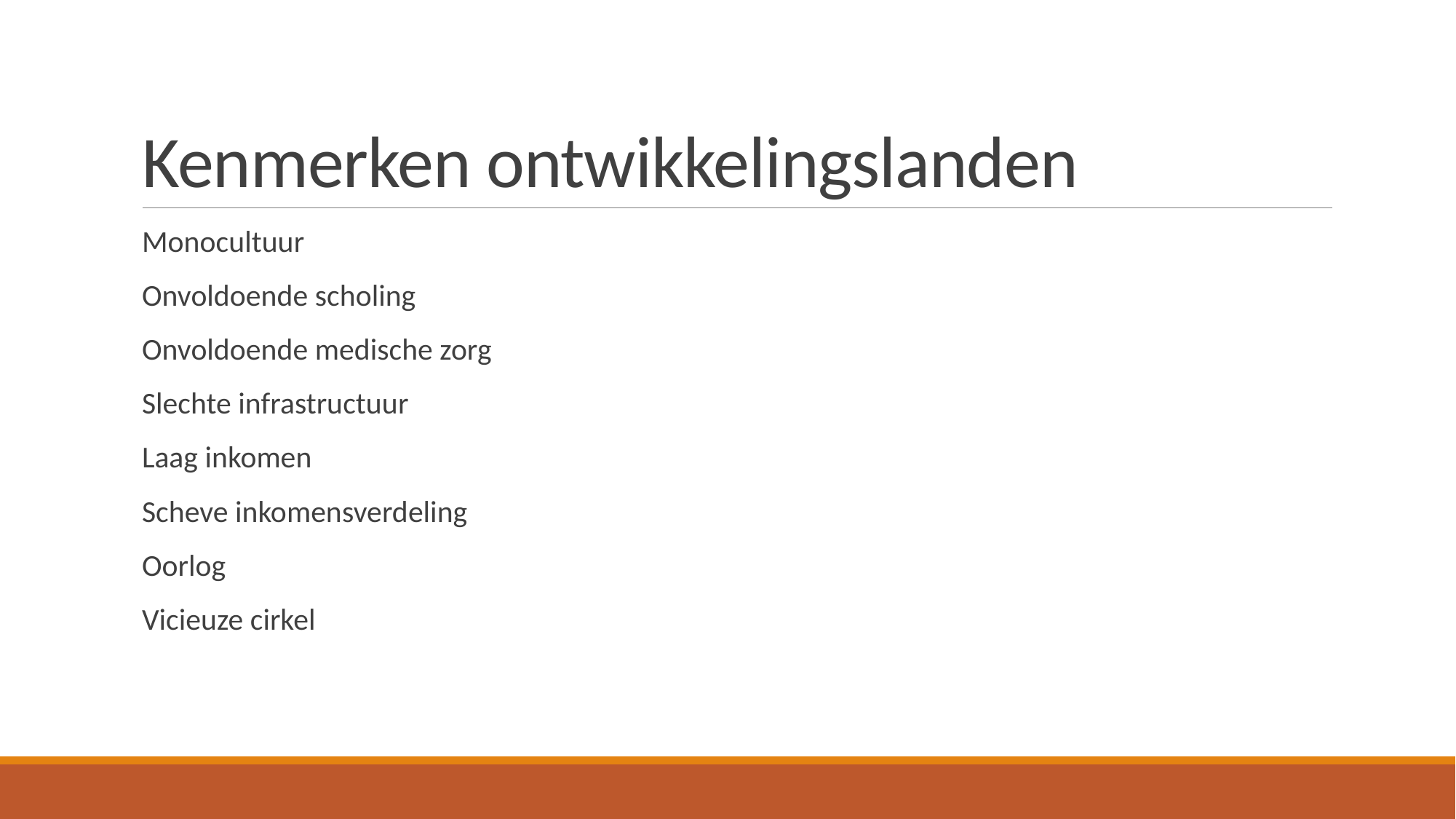

# Kenmerken ontwikkelingslanden
Monocultuur
Onvoldoende scholing
Onvoldoende medische zorg
Slechte infrastructuur
Laag inkomen
Scheve inkomensverdeling
Oorlog
Vicieuze cirkel